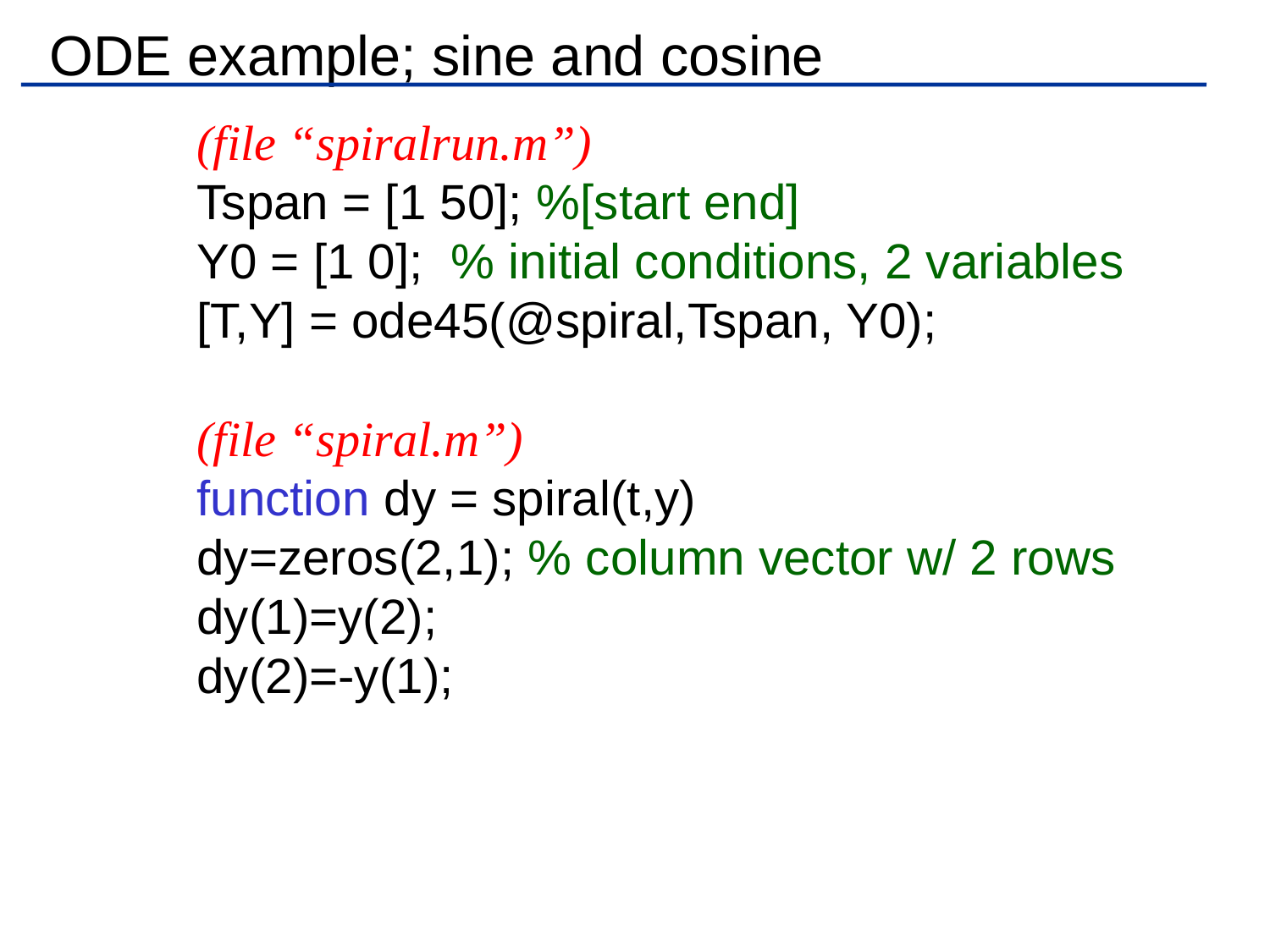

# ODE example; sine and cosine

(file “spiralrun.m”)
Tspan = [1 50]; %[start end]
Y0 = [1 0];  % initial conditions, 2 variables
[T,Y] = ode45(@spiral,Tspan, Y0);

(file “spiral.m”)
function dy = spiral(t,y)
dy=zeros(2,1); % column vector w/ 2 rows
dy(1)=y(2);
dy(2)=-y(1);